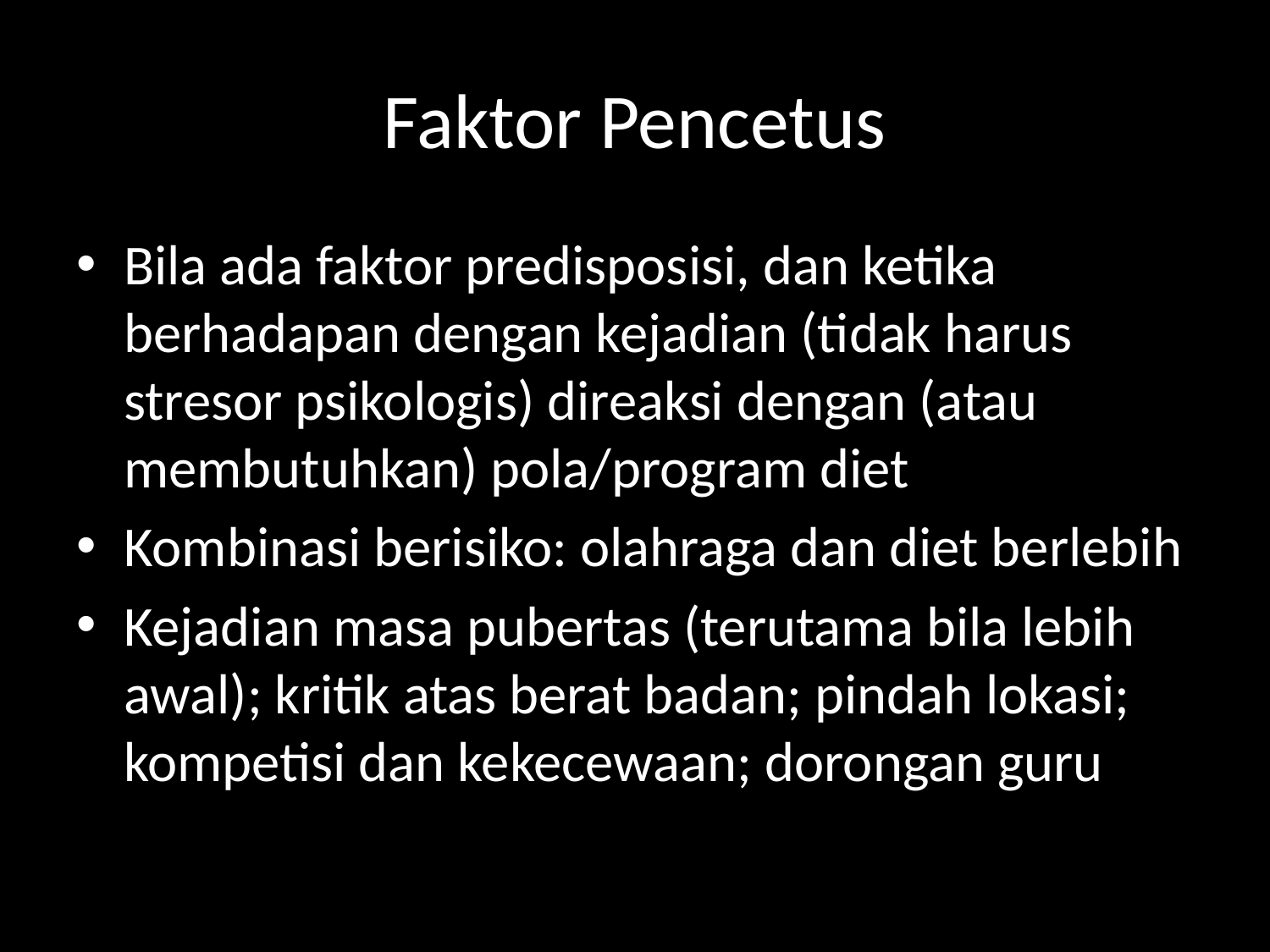

# Faktor Pencetus
Bila ada faktor predisposisi, dan ketika berhadapan dengan kejadian (tidak harus stresor psikologis) direaksi dengan (atau membutuhkan) pola/program diet
Kombinasi berisiko: olahraga dan diet berlebih
Kejadian masa pubertas (terutama bila lebih awal); kritik atas berat badan; pindah lokasi; kompetisi dan kekecewaan; dorongan guru